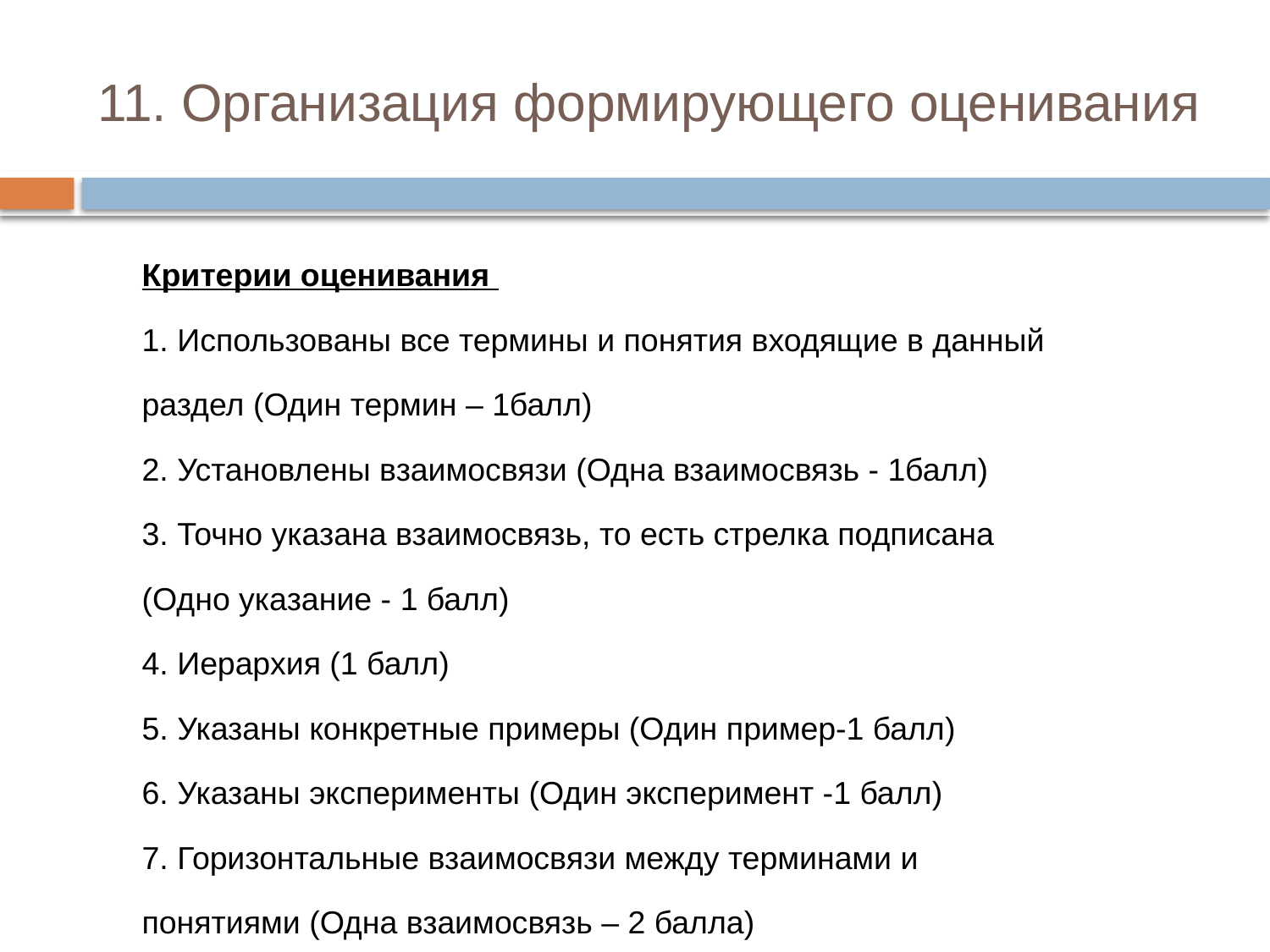

# 11. Организация формирующего оценивания
	Критерии оценивания
1. Использованы все термины и понятия входящие в данный
раздел (Один термин – 1балл)
2. Установлены взаимосвязи (Одна взаимосвязь - 1балл)
3. Точно указана взаимосвязь, то есть стрелка подписана
(Одно указание - 1 балл)
4. Иерархия (1 балл)
5. Указаны конкретные примеры (Один пример-1 балл)
6. Указаны эксперименты (Один эксперимент -1 балл)
7. Горизонтальные взаимосвязи между терминами и
понятиями (Одна взаимосвязь – 2 балла)